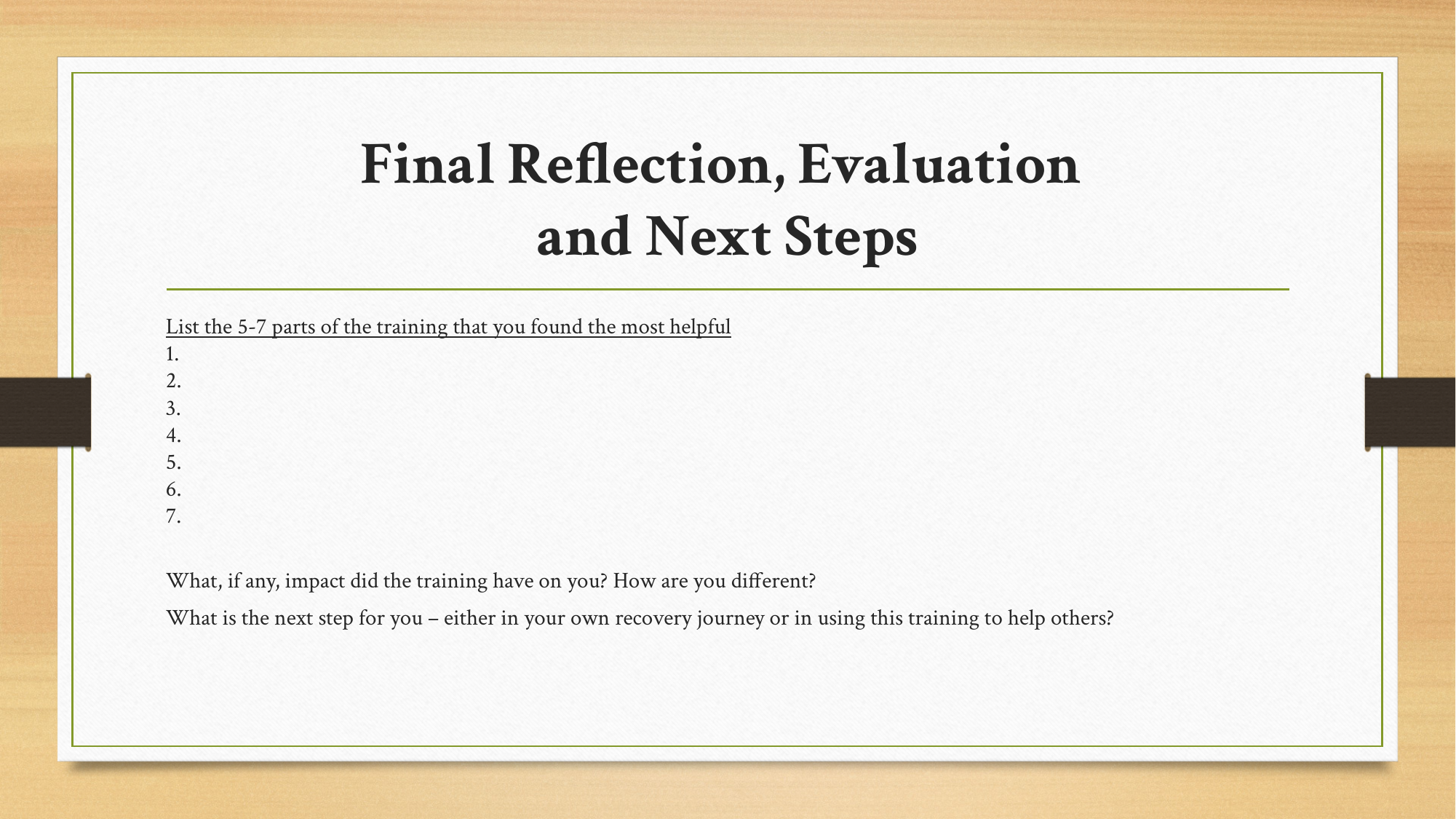

# Final Reflection, Evaluation and Next Steps
List the 5-7 parts of the training that you found the most helpful
1.
2.
3.
4.
5.
6.
7.
What, if any, impact did the training have on you? How are you different?
What is the next step for you – either in your own recovery journey or in using this training to help others?